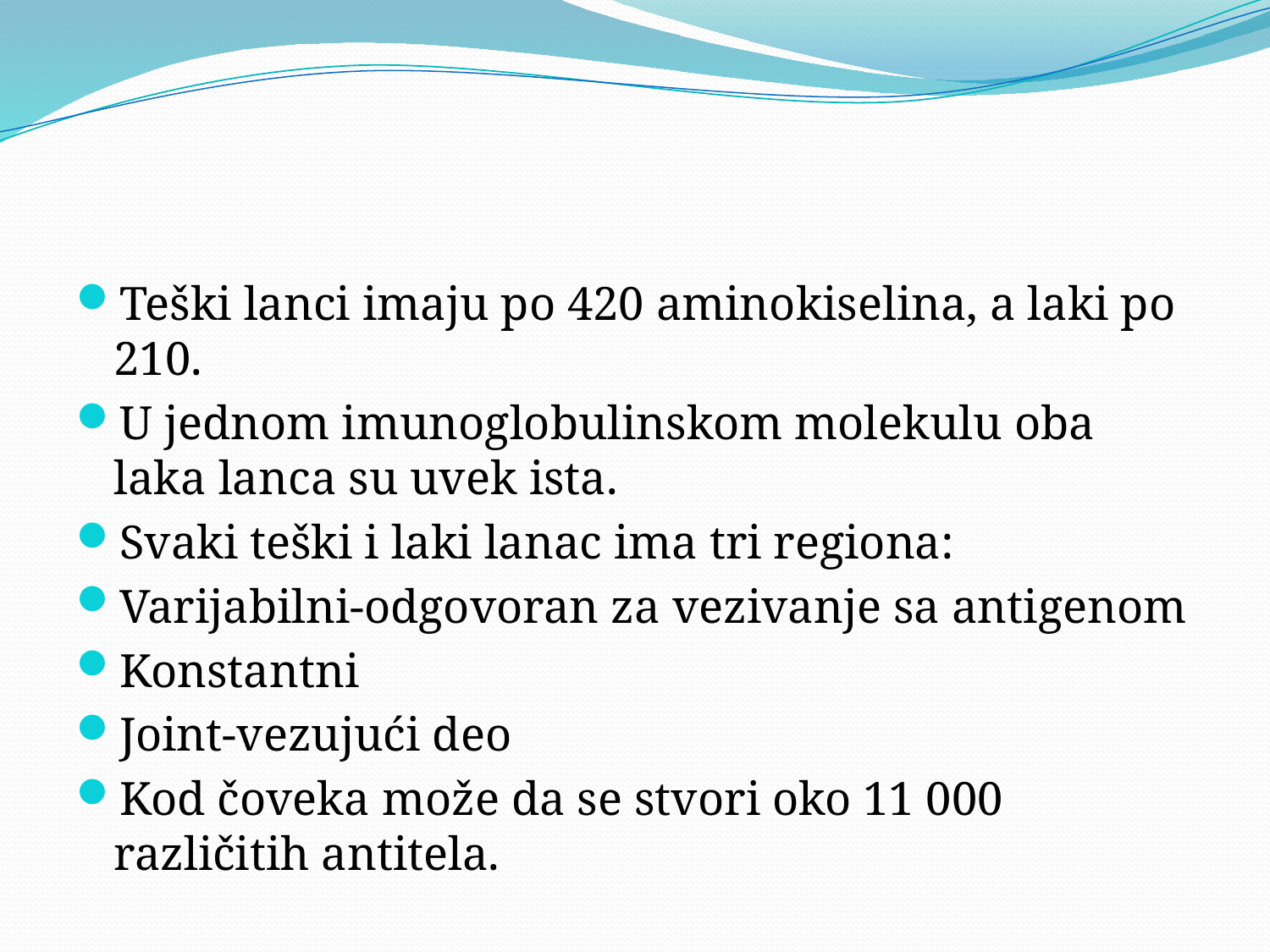

Teški lanci imaju po 420 aminokiselina, a laki po 210.
U jednom imunoglobulinskom molekulu oba laka lanca su uvek ista.
Svaki teški i laki lanac ima tri regiona:
Varijabilni-odgovoran za vezivanje sa antigenom
Konstantni
Joint-vezujući deo
Kod čoveka može da se stvori oko 11 000 različitih antitela.